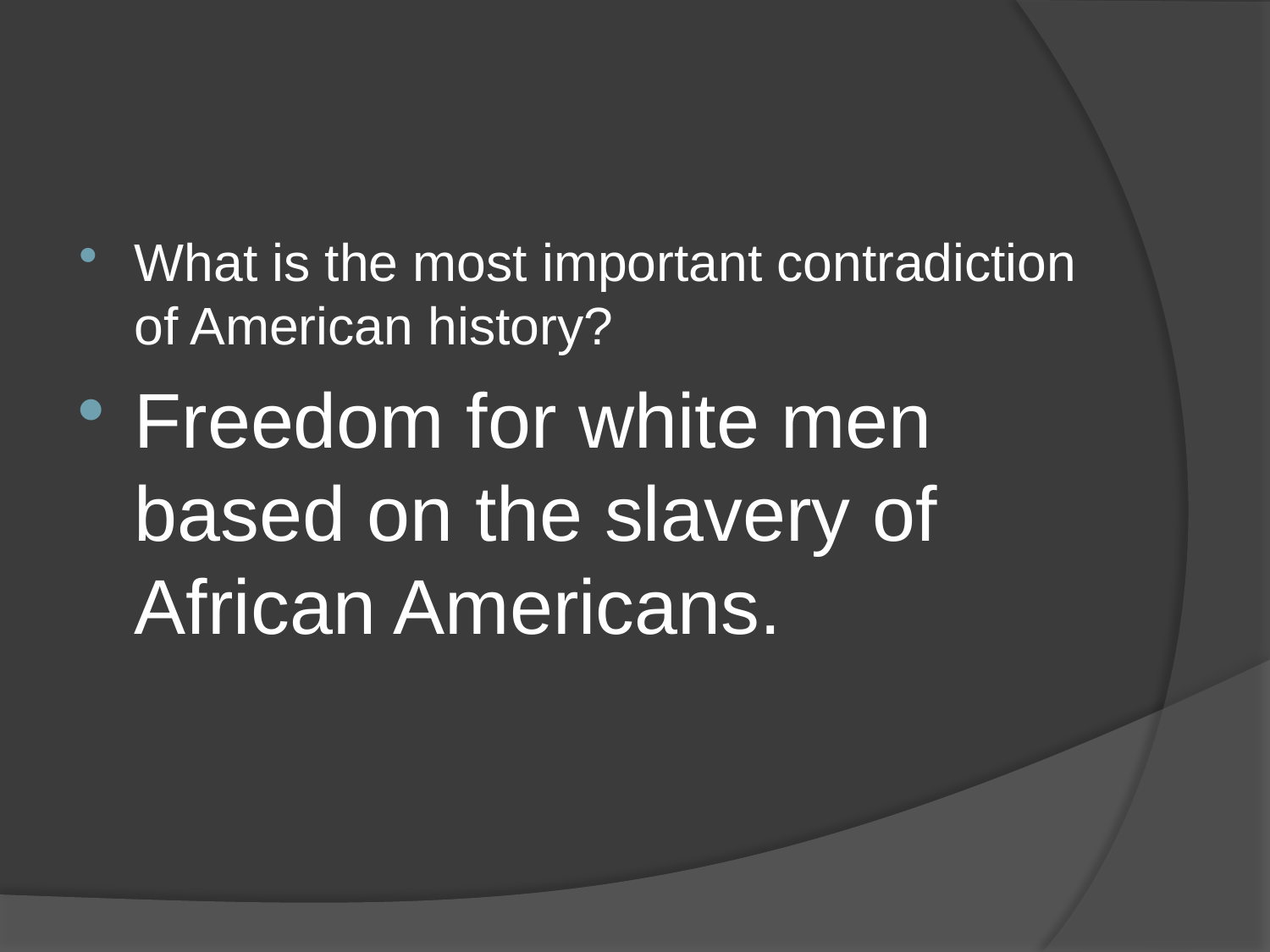

#
What is the most important contradiction of American history?
Freedom for white men based on the slavery of African Americans.